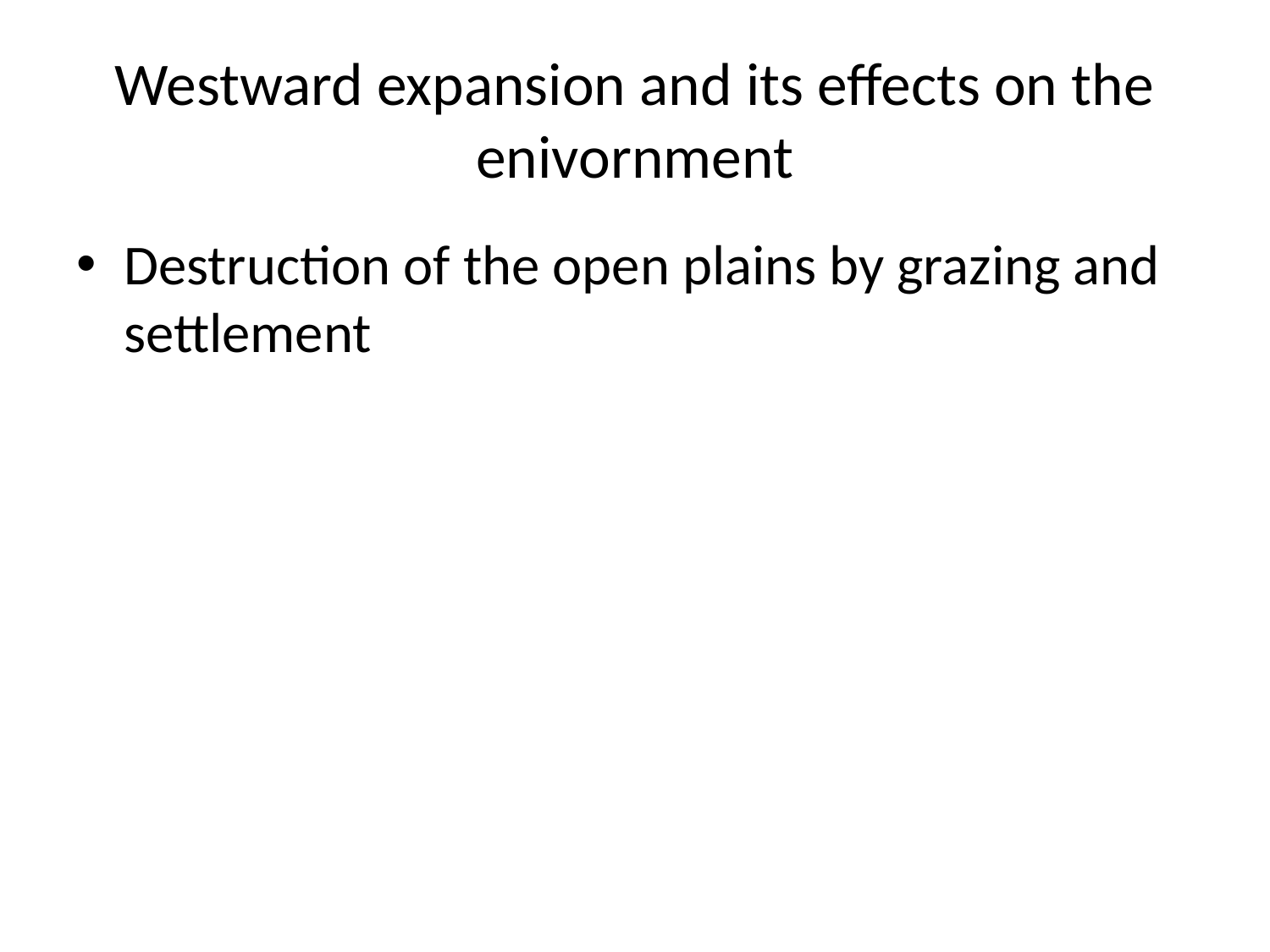

# Westward expansion and its effects on the enivornment
Destruction of the open plains by grazing and settlement